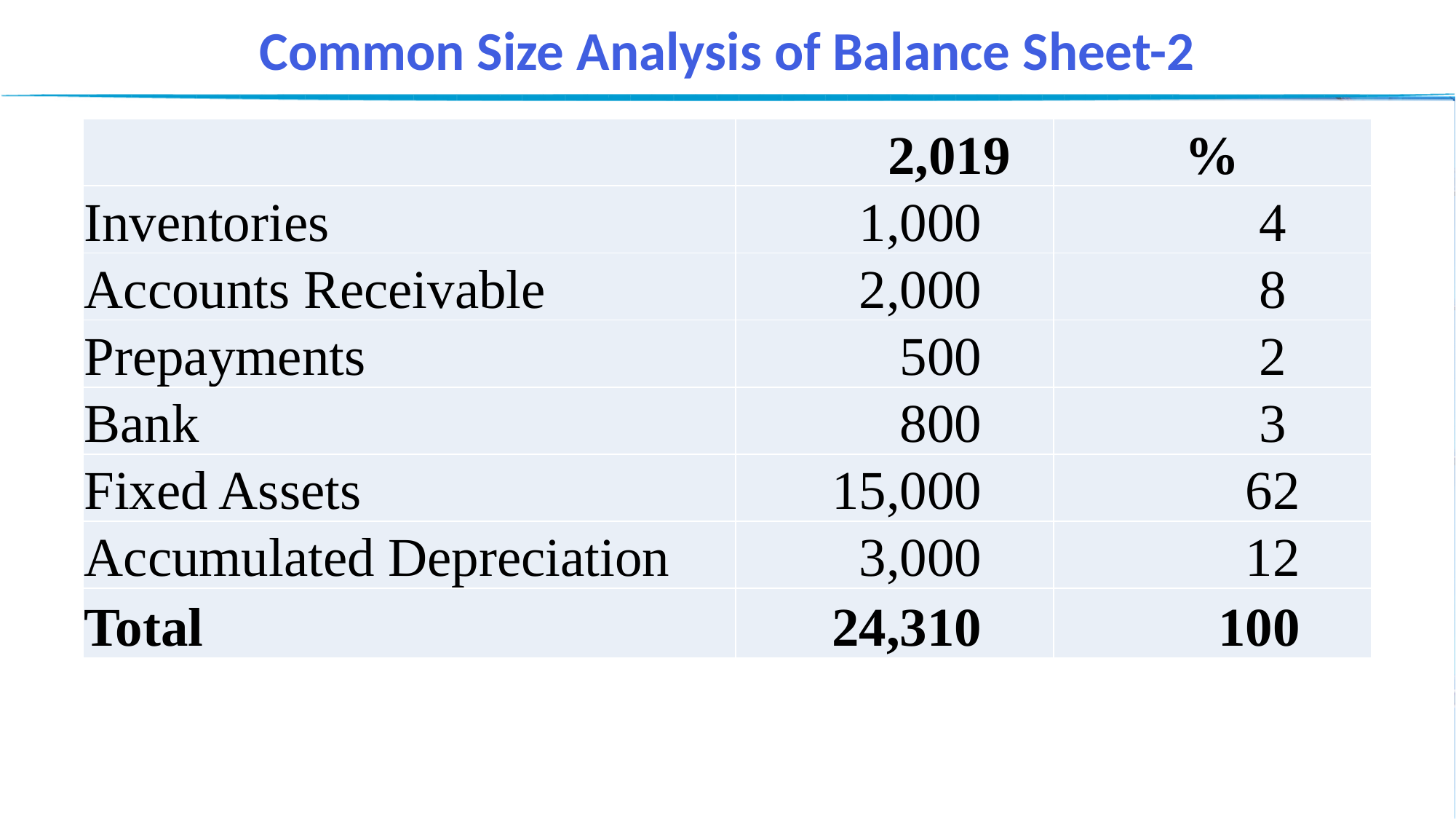

Common Size Analysis of Balance Sheet-2

|  | 2,019 | % |
| --- | --- | --- |
| Inventories | 1,000 | 4 |
| Accounts Receivable | 2,000 | 8 |
| Prepayments | 500 | 2 |
| Bank | 800 | 3 |
| Fixed Assets | 15,000 | 62 |
| Accumulated Depreciation | 3,000 | 12 |
| Total | 24,310 | 100 |